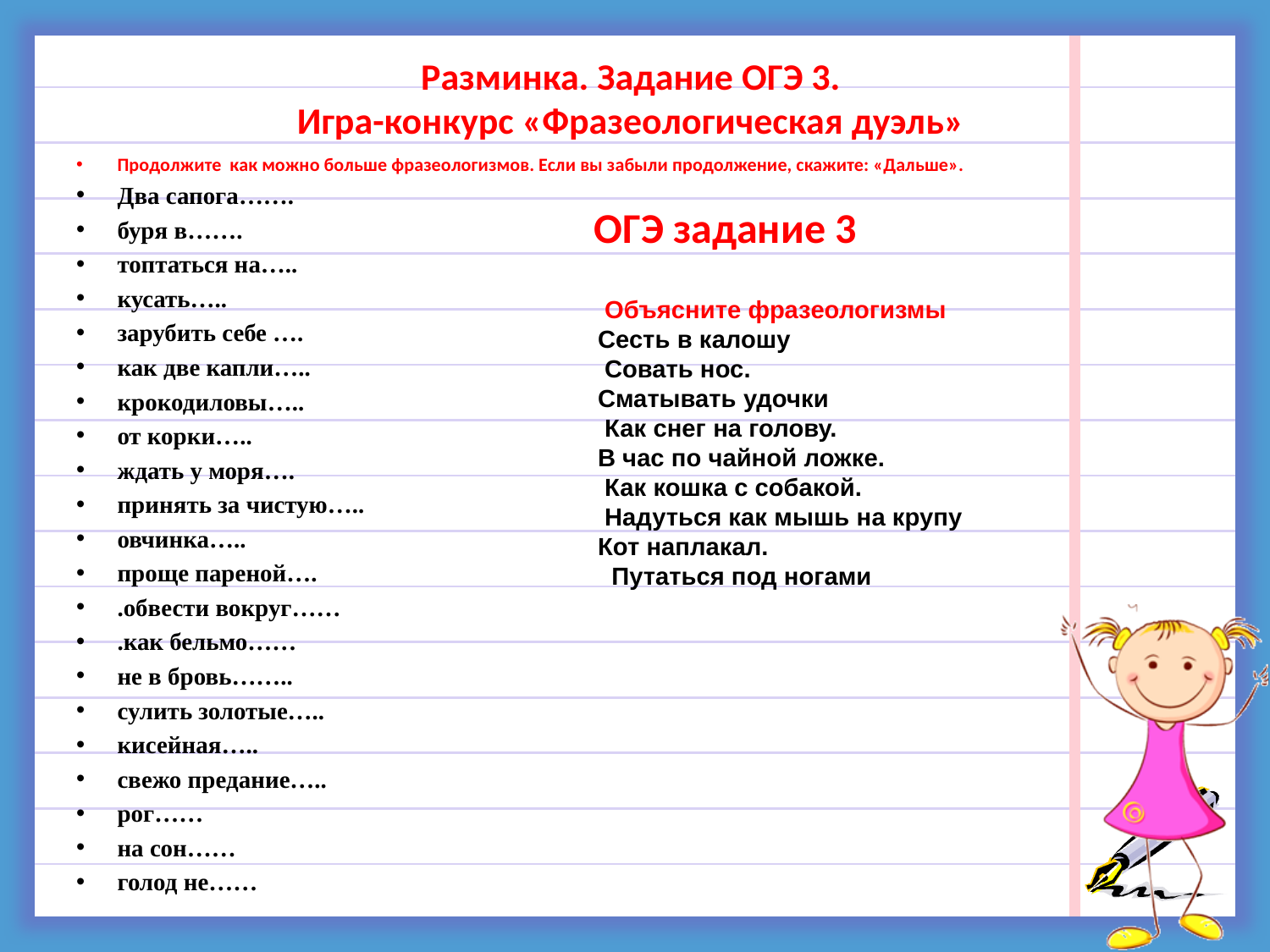

# Разминка. Задание ОГЭ 3. Игра-конкурс «Фразеологическая дуэль»
Продолжите  как можно больше фразеологизмов. Если вы забыли продолжение, скажите: «Дальше».
Два сапога…….
буря в…….
топтаться на…..
кусать…..
зарубить себе ….
как две капли…..
крокодиловы…..
от корки…..
ждать у моря….
принять за чистую…..
овчинка…..
проще пареной….
.обвести вокруг……
.как бельмо……
не в бровь……..
сулить золотые…..
кисейная…..
свежо предание…..
рог……
на сон……
голод не……

ОГЭ задание 3
 Объясните фразеологизмы
Сесть в калошу
 Совать нос.
Сматывать удочки
 Как снег на голову.
В час по чайной ложке.
 Как кошка с собакой.
 Надуться как мышь на крупу
Кот наплакал.
  Путаться под ногами